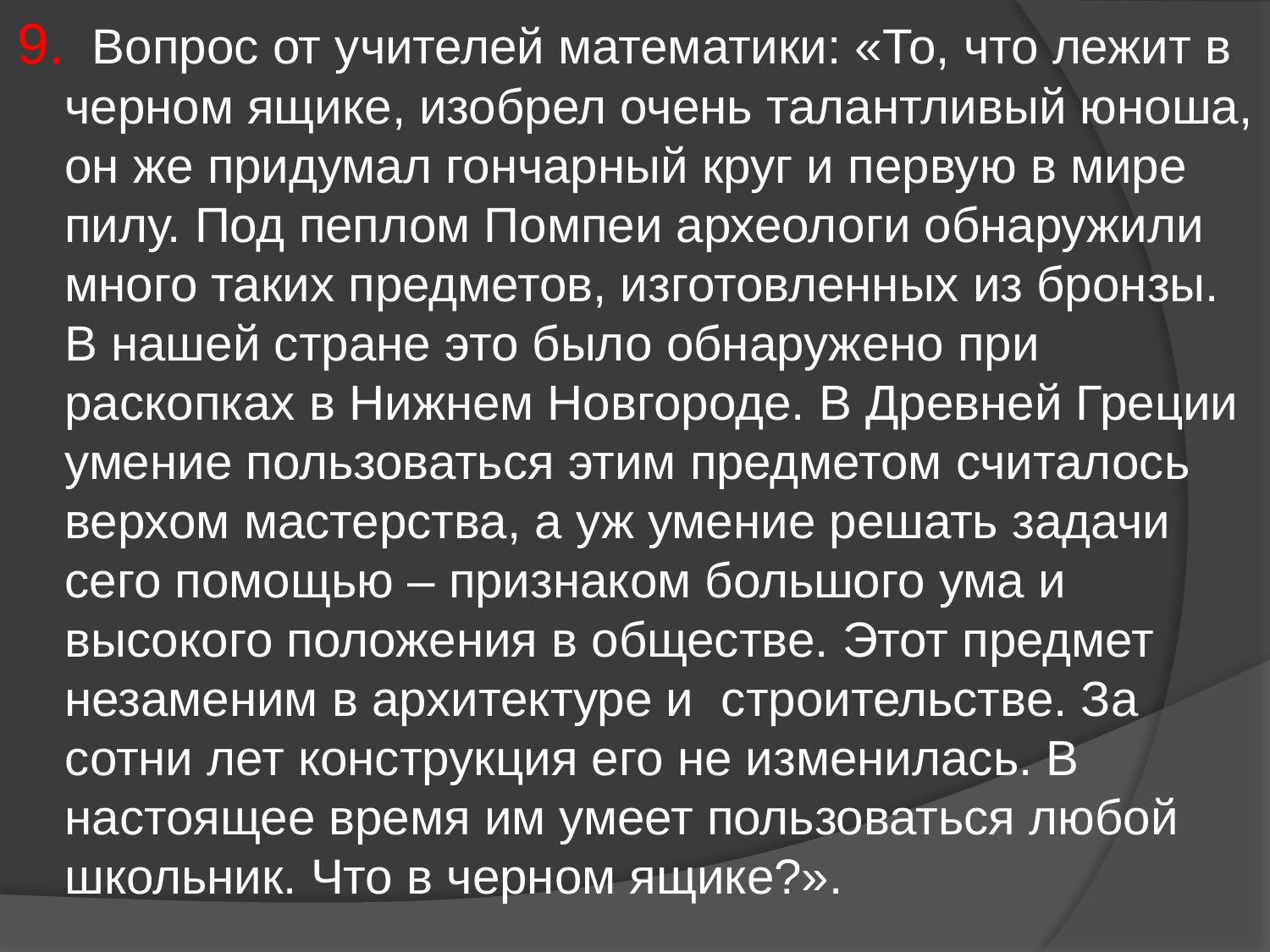

9.  Вопрос от учителей математики: «То, что лежит в черном ящике, изобрел очень талантливый юноша, он же придумал гончарный круг и первую в мире пилу. Под пеплом Помпеи археологи обнаружили много таких предметов, изготовленных из бронзы. В нашей стране это было обнаружено при раскопках в Нижнем Новгороде. В Древней Греции умение пользоваться этим предметом считалось верхом мастерства, а уж умение решать задачи сего помощью – признаком большого ума и высокого положения в обществе. Этот предмет незаменим в архитектуре и  строительстве. За сотни лет конструкция его не изменилась. В настоящее время им умеет пользоваться любой школьник. Что в черном ящике?».